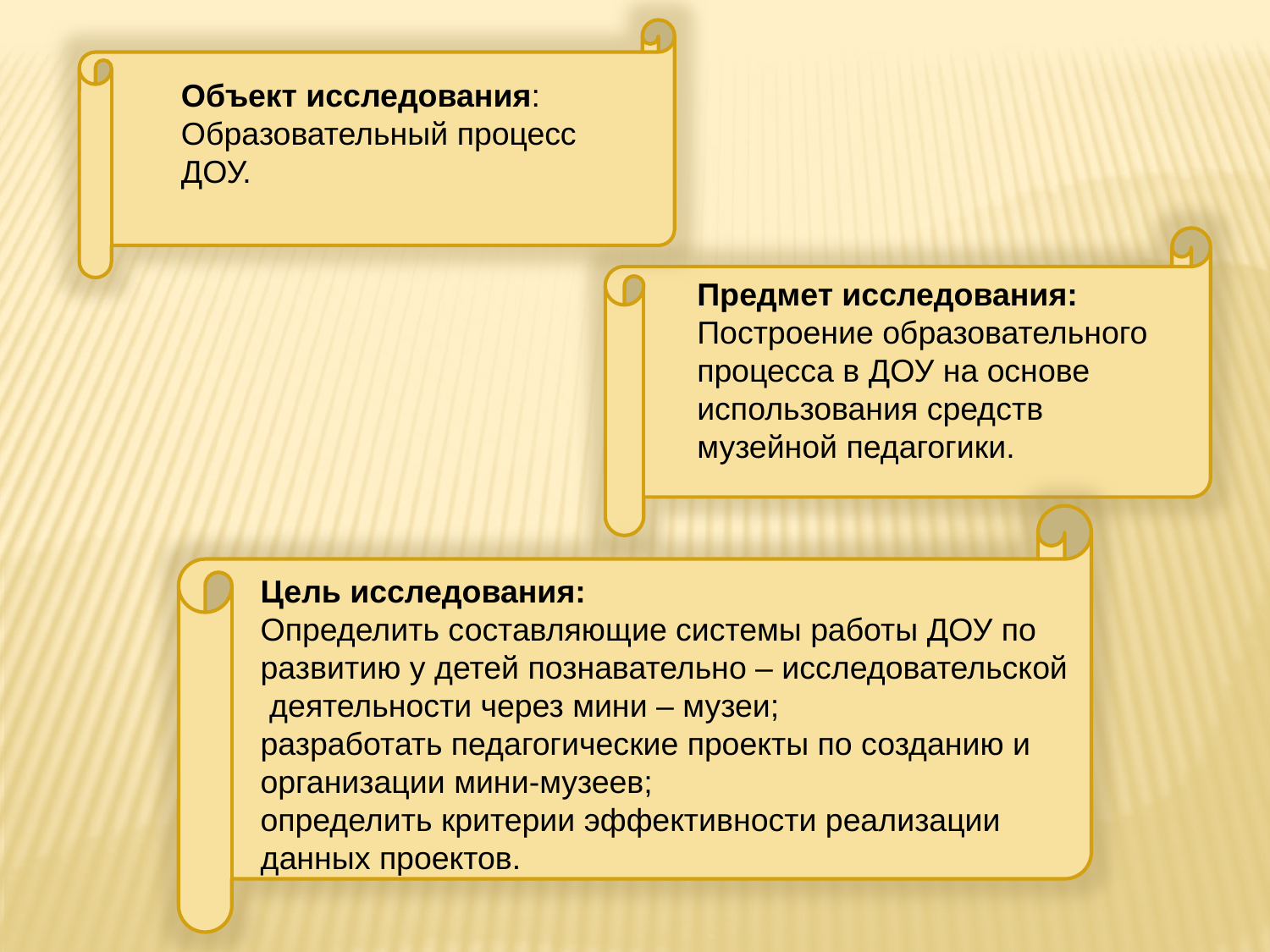

Объект исследования:
Образовательный процесс ДОУ.

Предмет исследования:
Построение образовательного процесса в ДОУ на основе использования средств музейной педагогики.

Цель исследования:
Определить составляющие системы работы ДОУ по развитию у детей познавательно – исследовательской  деятельности через мини – музеи;
разработать педагогические проекты по созданию и организации мини-музеев;
определить критерии эффективности реализации данных проектов.